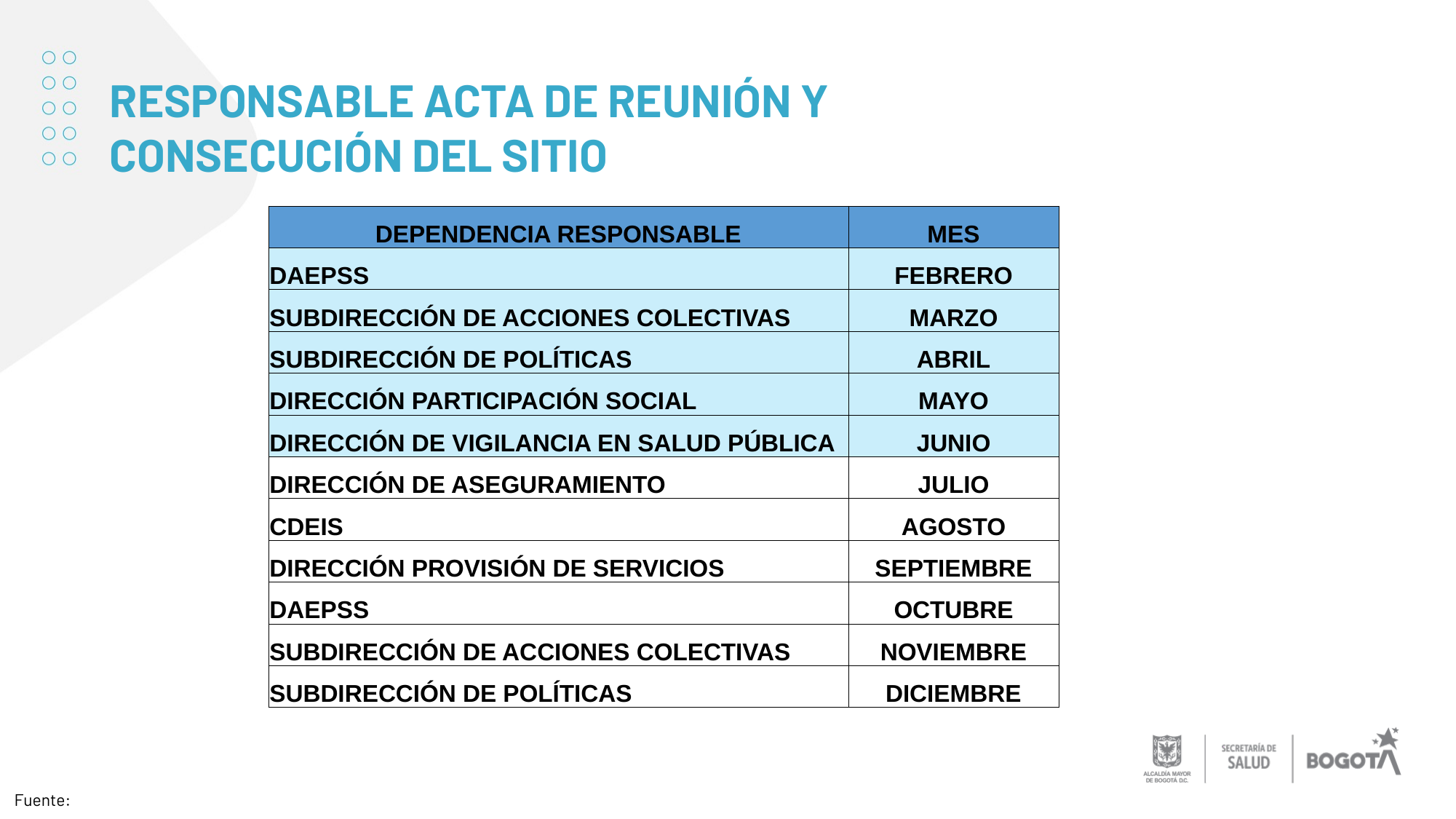

RESPONSABLE ACTA DE REUNIÓN Y CONSECUCIÓN DEL SITIO
| DEPENDENCIA RESPONSABLE | MES |
| --- | --- |
| DAEPSS | FEBRERO |
| SUBDIRECCIÓN DE ACCIONES COLECTIVAS | MARZO |
| SUBDIRECCIÓN DE POLÍTICAS | ABRIL |
| DIRECCIÓN PARTICIPACIÓN SOCIAL | MAYO |
| DIRECCIÓN DE VIGILANCIA EN SALUD PÚBLICA | JUNIO |
| DIRECCIÓN DE ASEGURAMIENTO | JULIO |
| CDEIS | AGOSTO |
| DIRECCIÓN PROVISIÓN DE SERVICIOS | SEPTIEMBRE |
| DAEPSS | OCTUBRE |
| SUBDIRECCIÓN DE ACCIONES COLECTIVAS | NOVIEMBRE |
| SUBDIRECCIÓN DE POLÍTICAS | DICIEMBRE |
Fuente: